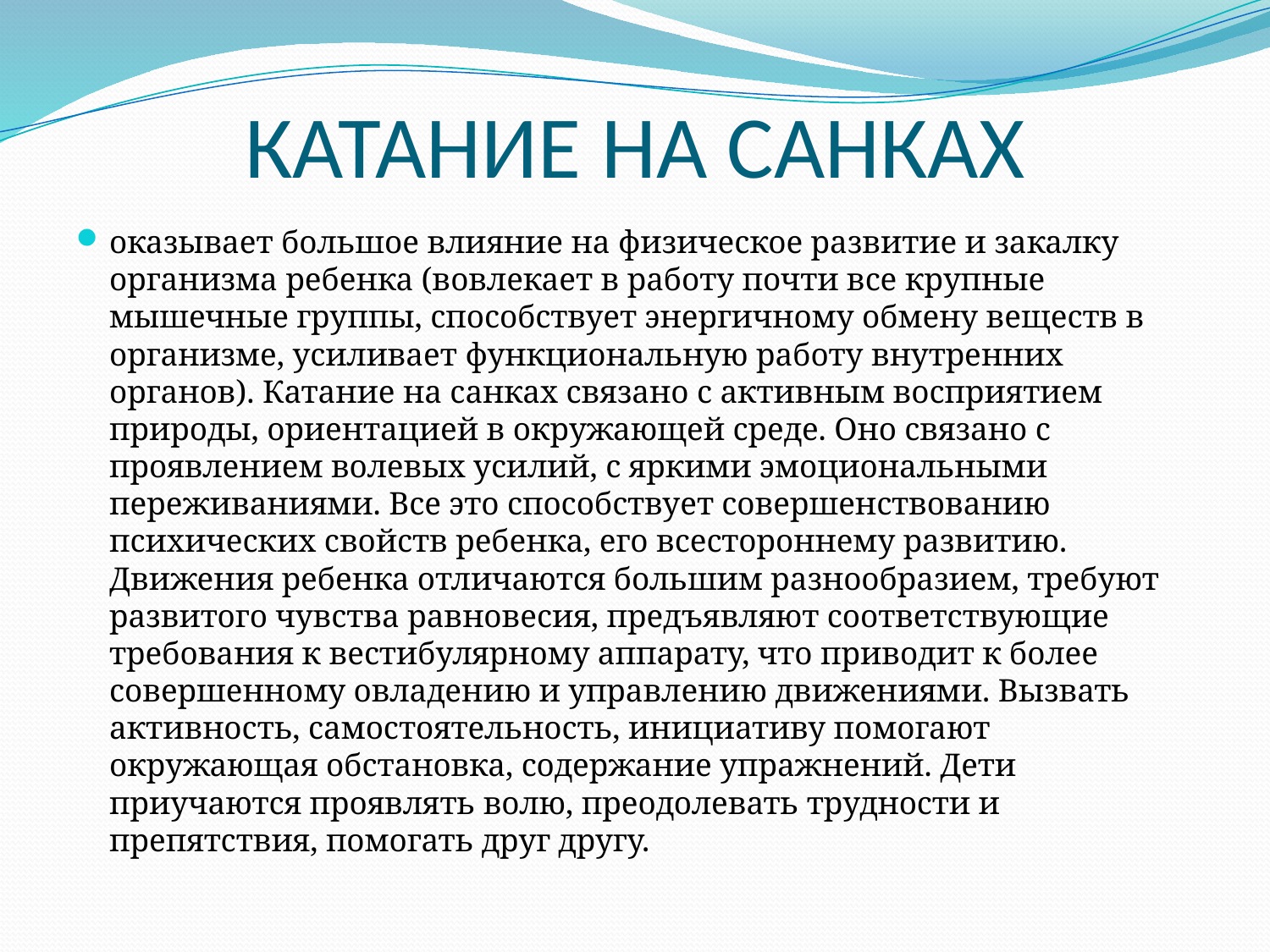

# КАТАНИЕ НА САНКАХ
оказывает большое влияние на физическое развитие и закалку организма ребенка (вовлекает в работу почти все крупные мышечные группы, способствует энергичному обмену веществ в организме, усиливает функциональную работу внутренних органов). Катание на санках связано с активным восприятием природы, ориентацией в окружающей среде. Оно связано с проявлением волевых усилий, с яркими эмоциональными переживаниями. Все это способствует совершенствованию психических свойств ребенка, его всестороннему развитию. Движения ребенка отличаются большим разнообразием, требуют развитого чувства равновесия, предъявляют соответствующие требования к вестибулярному аппарату, что приводит к более совершенному овладению и управлению движениями. Вызвать активность, самостоятельность, инициативу помогают окружающая обстановка, содержание упражнений. Дети приучаются проявлять волю, преодолевать трудности и препятствия, помогать друг другу.